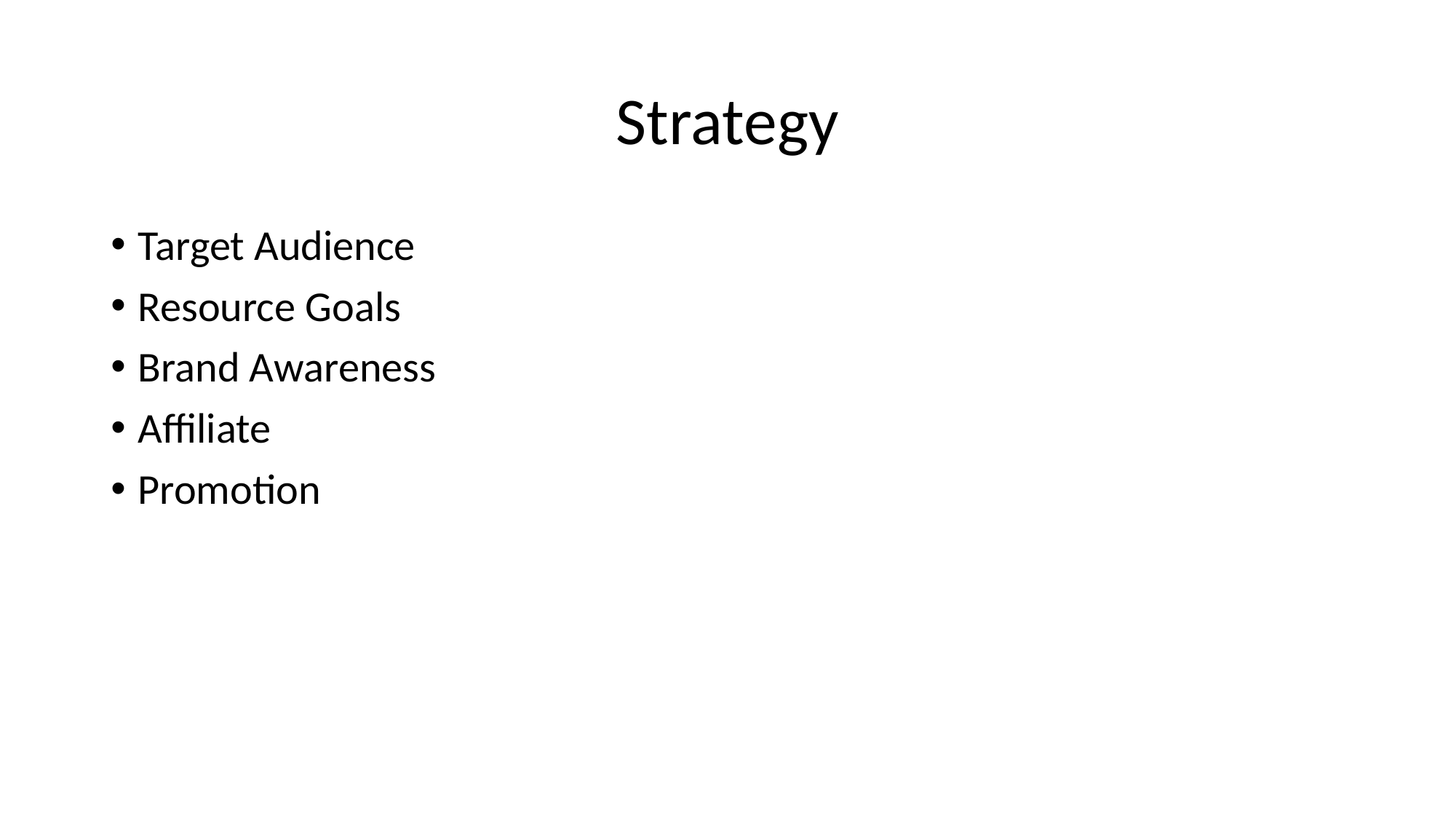

# Strategy
Target Audience
Resource Goals
Brand Awareness
Affiliate
Promotion